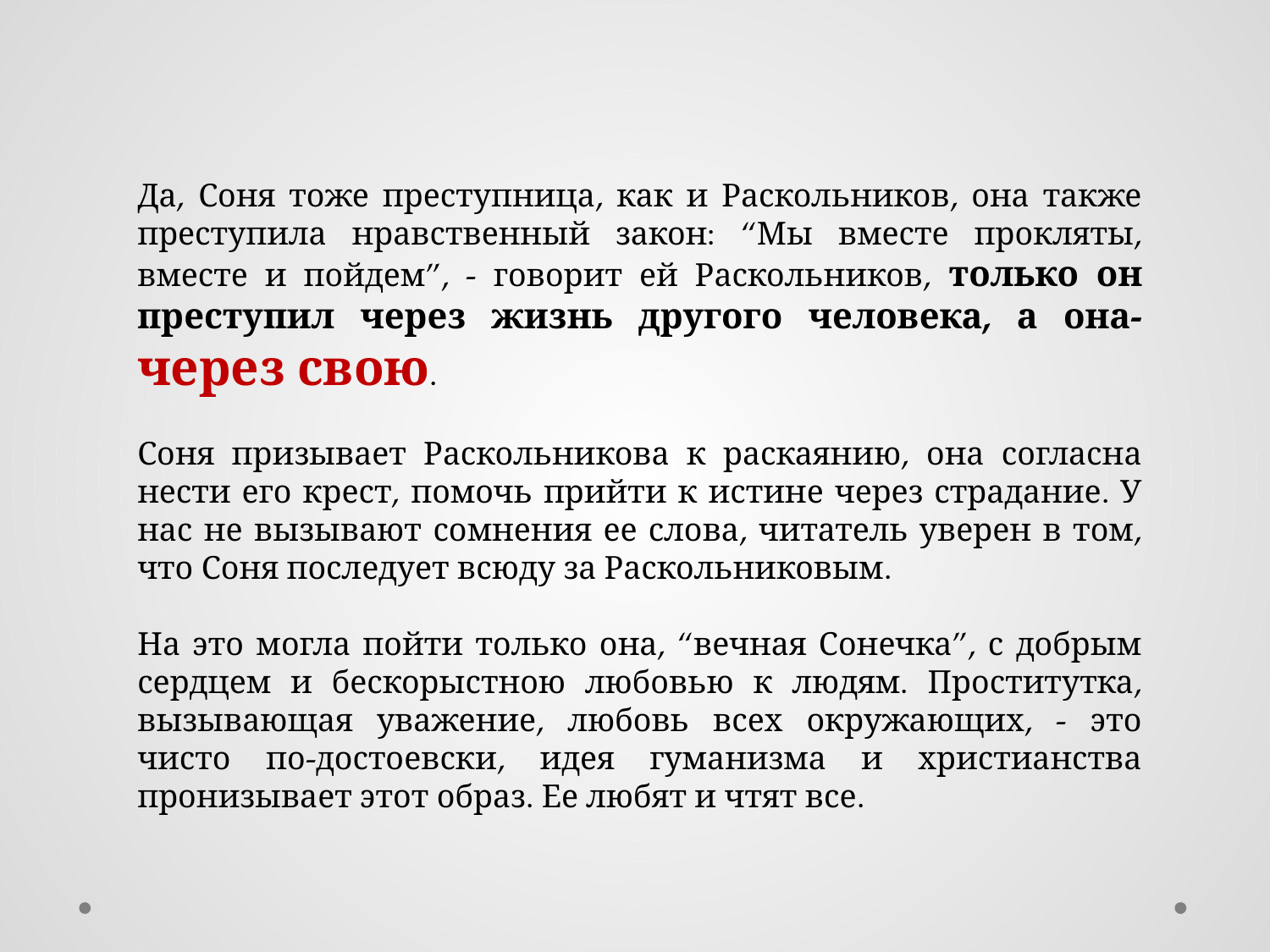

Да, Соня тоже преступница, как и Раскольников, она также преступила нравственный закон: “Мы вместе прокляты, вместе и пойдем”, - говорит ей Раскольников, только он преступил через жизнь другого человека, а она- через свою.

Соня призывает Раскольникова к раскаянию, она согласна нести его крест, помочь прийти к истине через страдание. У нас не вызывают сомнения ее слова, читатель уверен в том, что Соня последует всюду за Раскольниковым.

На это могла пойти только она, “вечная Сонечка”, с добрым сердцем и бескорыстною любовью к людям. Проститутка, вызывающая уважение, любовь всех окружающих, - это чисто по-достоевски, идея гуманизма и христианства пронизывает этот образ. Ее любят и чтят все.